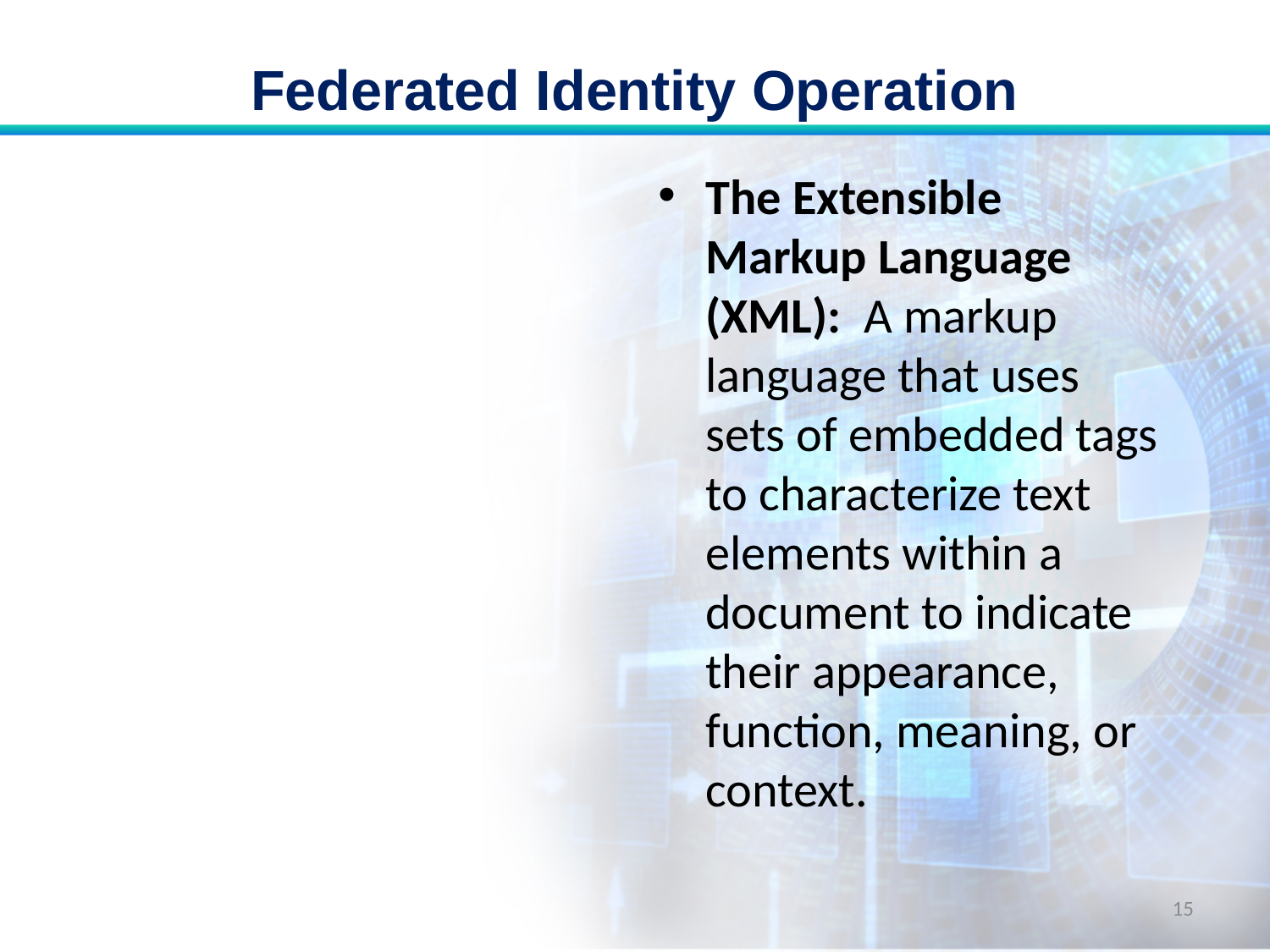

# Federated Identity Operation
The Extensible Markup Language (XML):  A markup language that uses sets of embedded tags to characterize text elements within a document to indicate their appearance, function, meaning, or context.
15